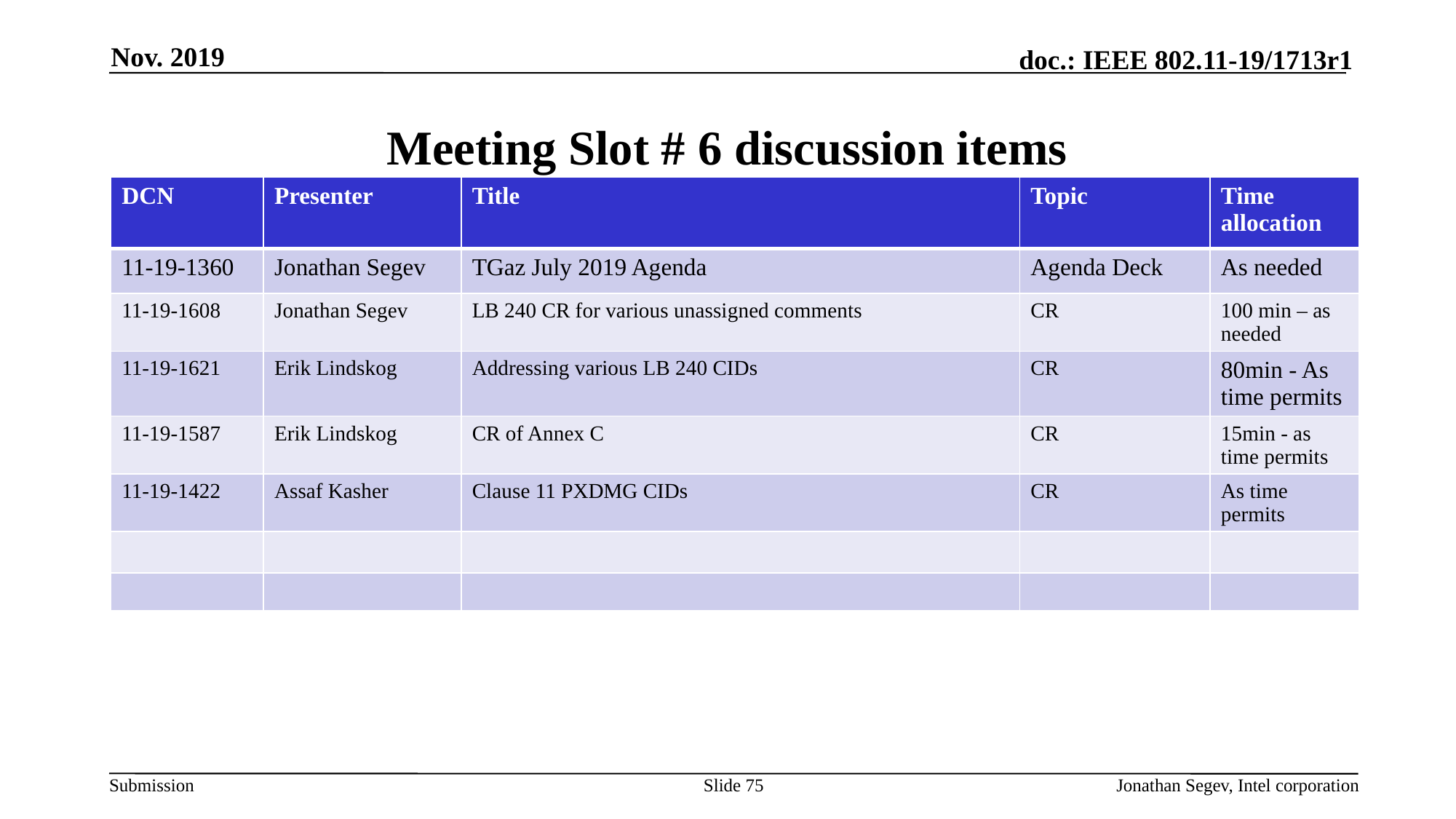

Nov. 2019
# Meeting Slot # 6 discussion items
| DCN | Presenter | Title | Topic | Time allocation |
| --- | --- | --- | --- | --- |
| 11-19-1360 | Jonathan Segev | TGaz July 2019 Agenda | Agenda Deck | As needed |
| 11-19-1608 | Jonathan Segev | LB 240 CR for various unassigned comments | CR | 100 min – as needed |
| 11-19-1621 | Erik Lindskog | Addressing various LB 240 CIDs | CR | 80min - As time permits |
| 11-19-1587 | Erik Lindskog | CR of Annex C | CR | 15min - as time permits |
| 11-19-1422 | Assaf Kasher | Clause 11 PXDMG CIDs | CR | As time permits |
|  |  |  |  |  |
|  |  |  |  |  |
Slide 75
Jonathan Segev, Intel corporation